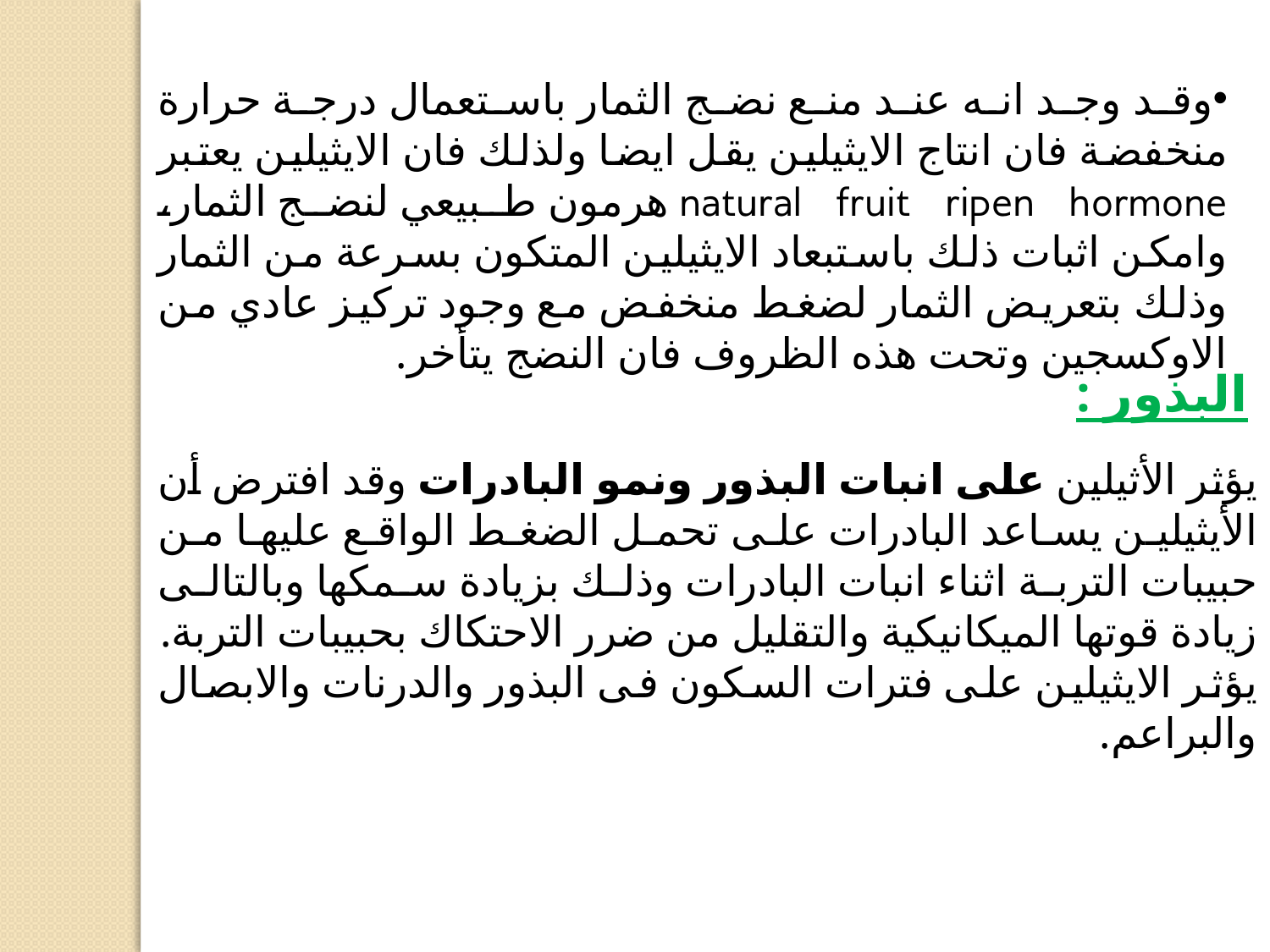

وقد وجد انه عند منع نضج الثمار باستعمال درجة حرارة منخفضة فان انتاج الايثيلين يقل ايضا ولذلك فان الايثيلين يعتبر natural fruit ripen hormone هرمون طبيعي لنضج الثمار، وامكن اثبات ذلك باستبعاد الايثيلين المتكون بسرعة من الثمار وذلك بتعريض الثمار لضغط منخفض مع وجود تركيز عادي من الاوكسجين وتحت هذه الظروف فان النضج يتأخر.
البذور :

یؤثر الأثیلین على انبات البذور ونمو البادرات وقد افترض أن الأيثیلین یساعد البادرات على تحمل الضغط الواقع علیھا من حبیبات التربة اثناء انبات البادرات وذلك بزیادة سمكھا وبالتالى زیادة قوتھا المیكانیكیة والتقلیل من ضرر الاحتكاك بحبیبات التربة.
یؤثر الايثیلین على فترات السكون فى البذور والدرنات والابصال والبراعم.